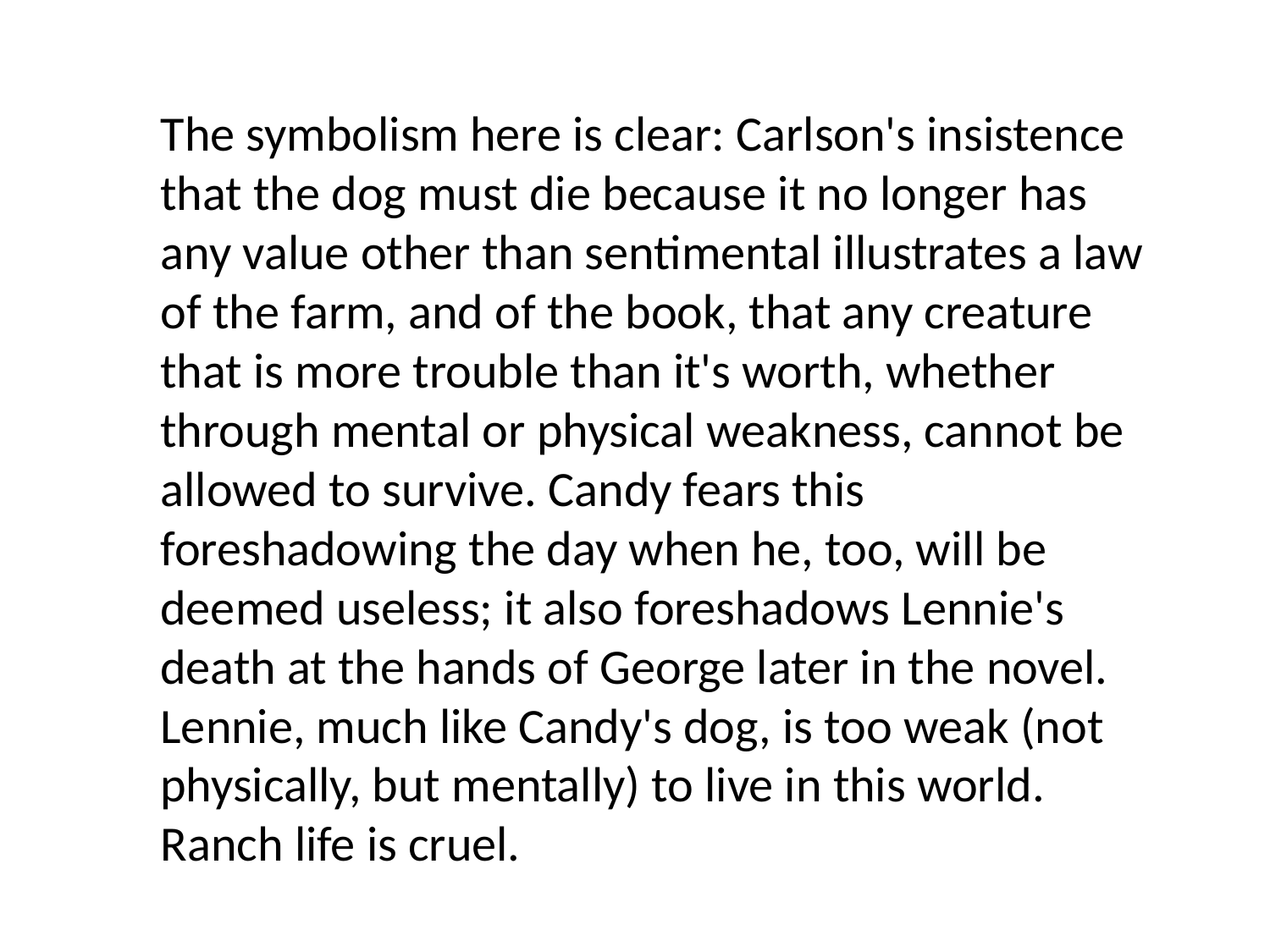

The symbolism here is clear: Carlson's insistence that the dog must die because it no longer has any value other than sentimental illustrates a law of the farm, and of the book, that any creature that is more trouble than it's worth, whether through mental or physical weakness, cannot be allowed to survive. Candy fears this foreshadowing the day when he, too, will be deemed useless; it also foreshadows Lennie's death at the hands of George later in the novel. Lennie, much like Candy's dog, is too weak (not physically, but mentally) to live in this world. Ranch life is cruel.